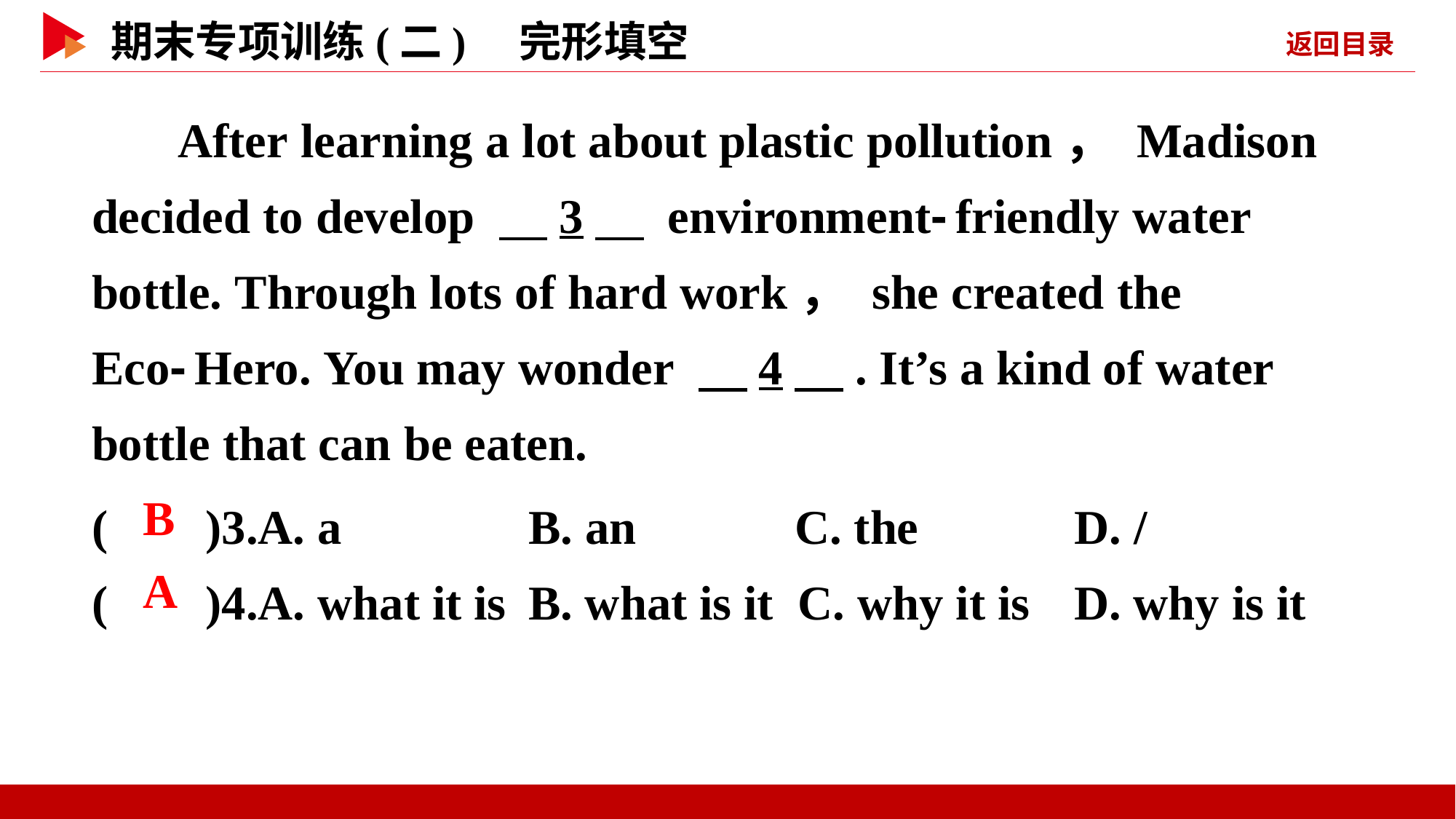

After learning a lot about plastic pollution， Madison decided to develop 　3　 environment⁃friendly water bottle. Through lots of hard work， she created the Eco⁃Hero. You may wonder 　4　. It’s a kind of water bottle that can be eaten.
(        )3.A. a	         B. an             C. the	         D. /
(        )4.A. what it is	B. what is it  C. why it is	D. why is it
   B
   A